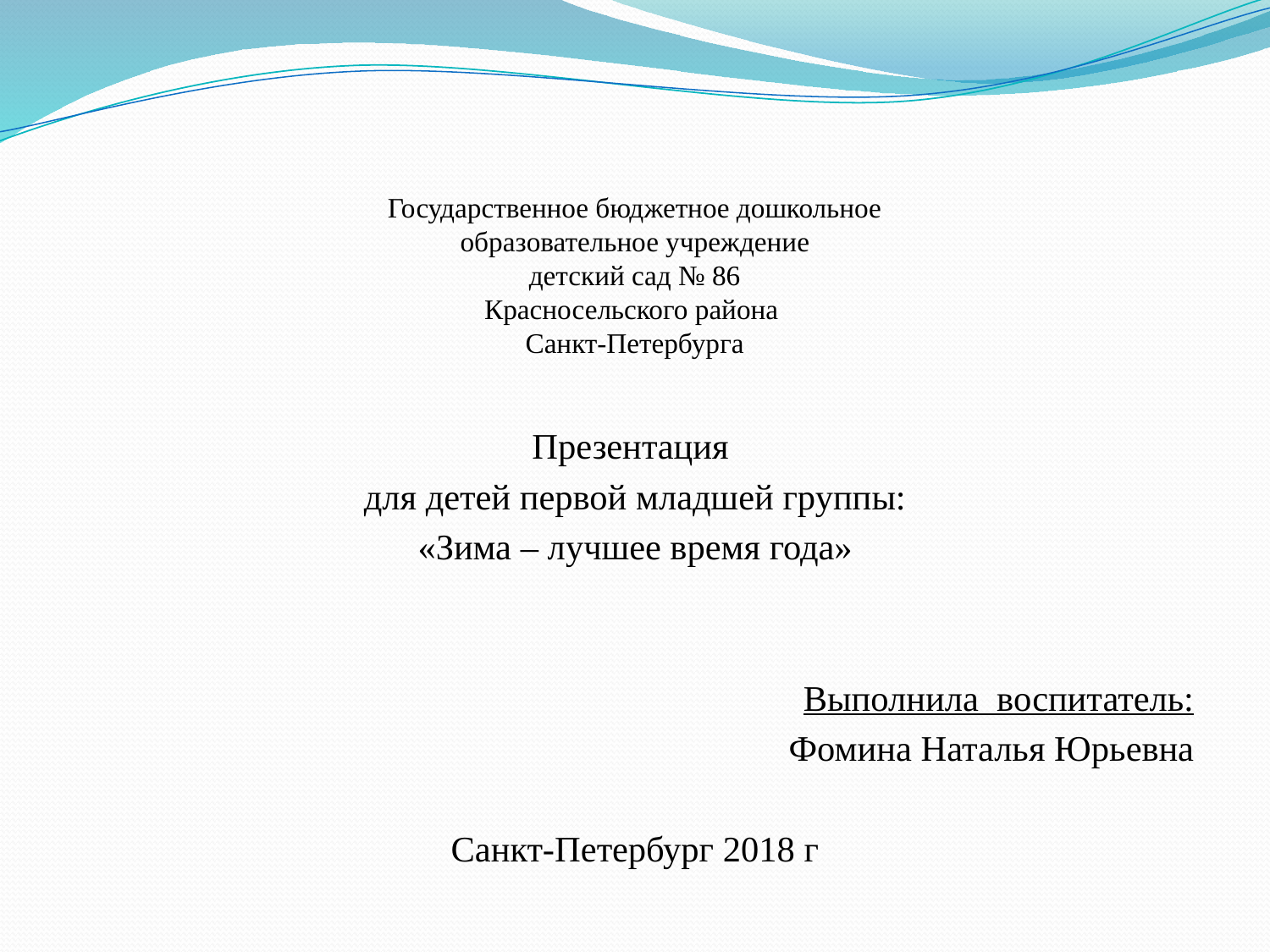

# Государственное бюджетное дошкольное образовательное учреждение детский сад № 86 Красносельского района Санкт-Петербурга

Презентация
для детей первой младшей группы:
«Зима – лучшее время года»

Выполнила  воспитатель:
 Фомина Наталья Юрьевна

Санкт-Петербург 2018 г